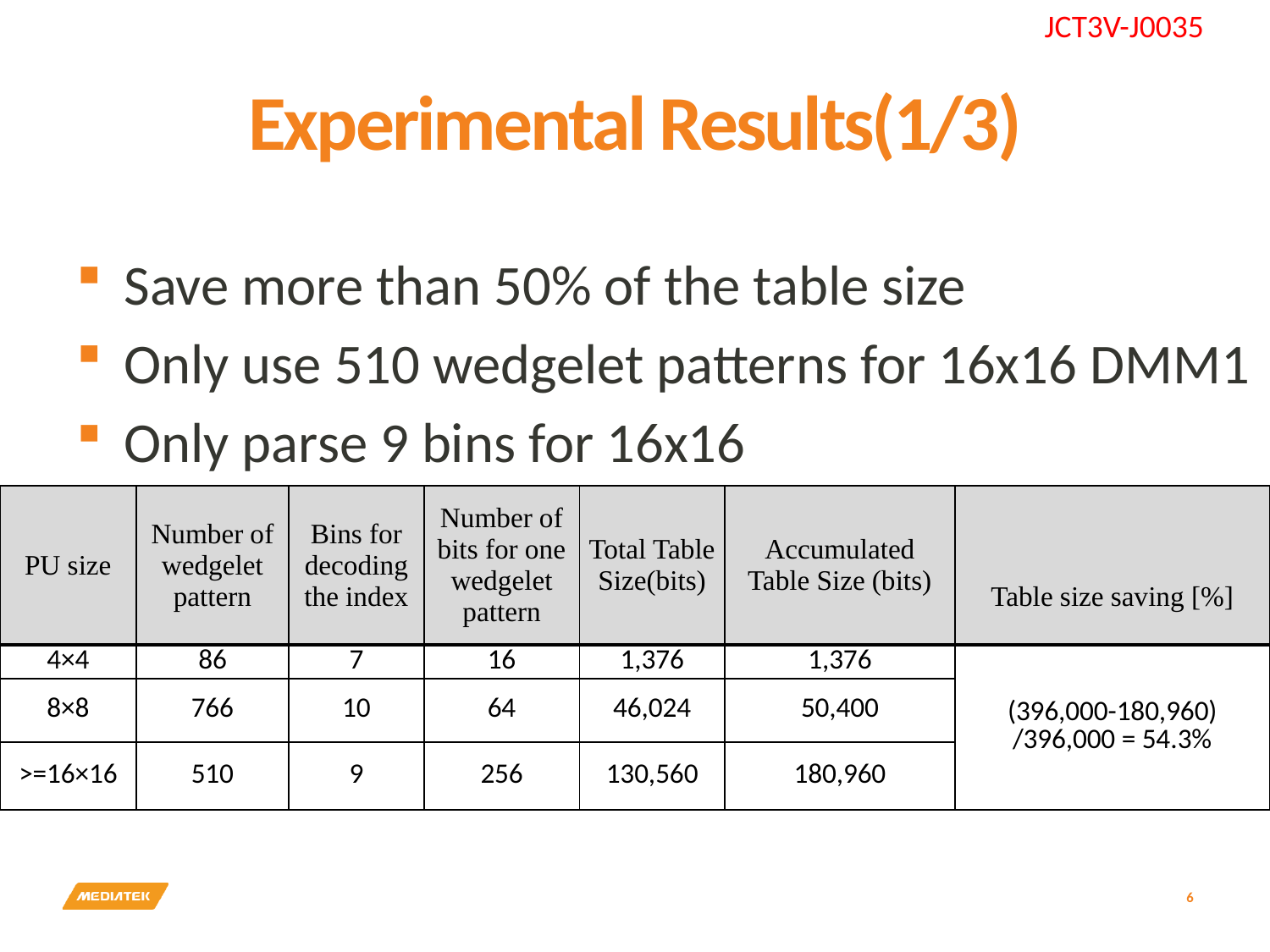

# Experimental Results(1/3)
Save more than 50% of the table size
Only use 510 wedgelet patterns for 16x16 DMM1
Only parse 9 bins for 16x16
| PU size | Number of wedgelet pattern | Bins for decoding the index | Number of bits for one wedgelet pattern | Total Table Size(bits) | Accumulated Table Size (bits) | Table size saving [%] |
| --- | --- | --- | --- | --- | --- | --- |
| 4×4 | 86 | 7 | 16 | 1,376 | 1,376 | (396,000-180,960) /396,000 = 54.3% |
| 8×8 | 766 | 10 | 64 | 46,024 | 50,400 |  |
| >=16×16 | 510 | 9 | 256 | 130,560 | 180,960 |  |
6